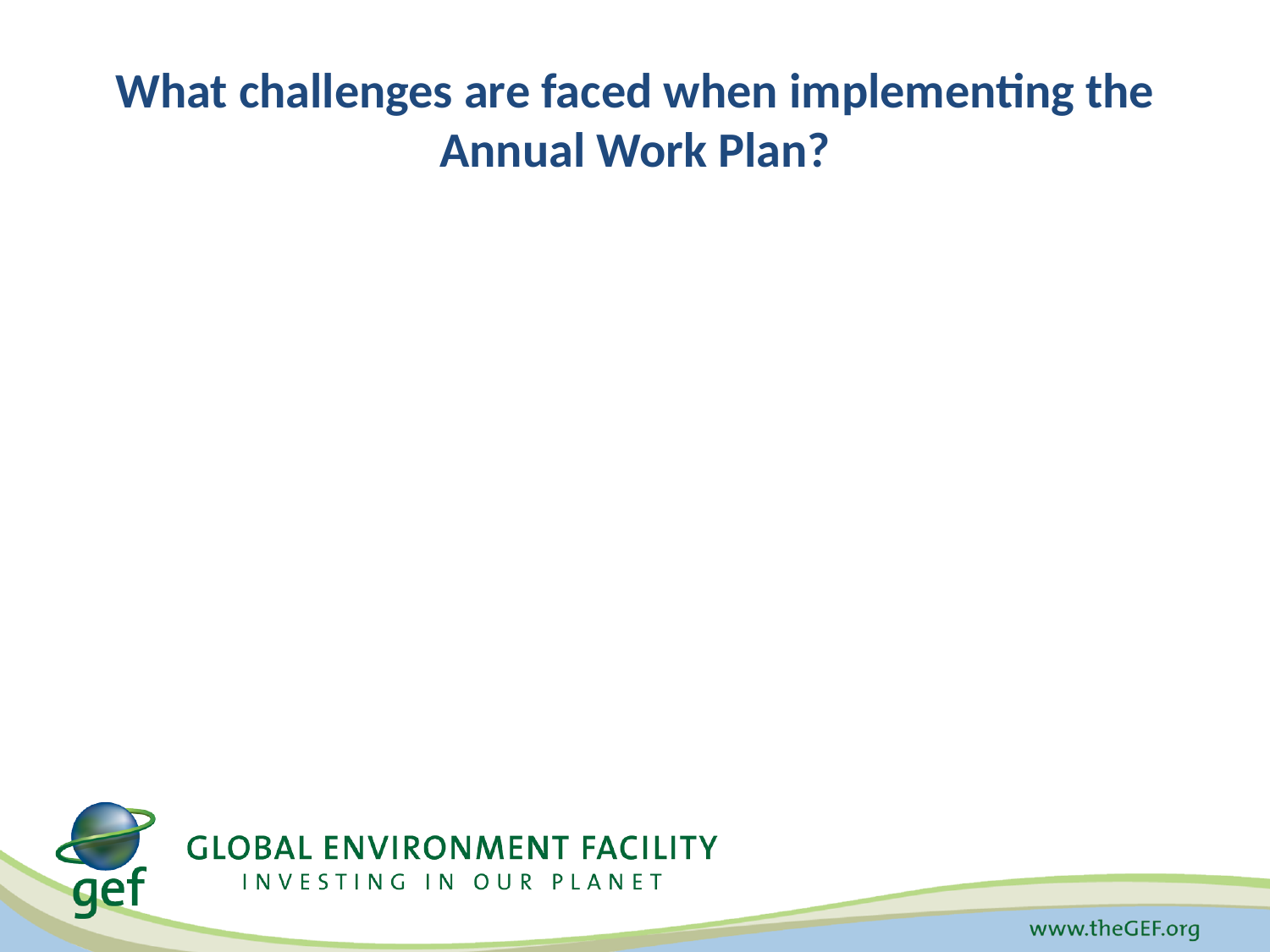

# What challenges are faced when implementing the Annual Work Plan?